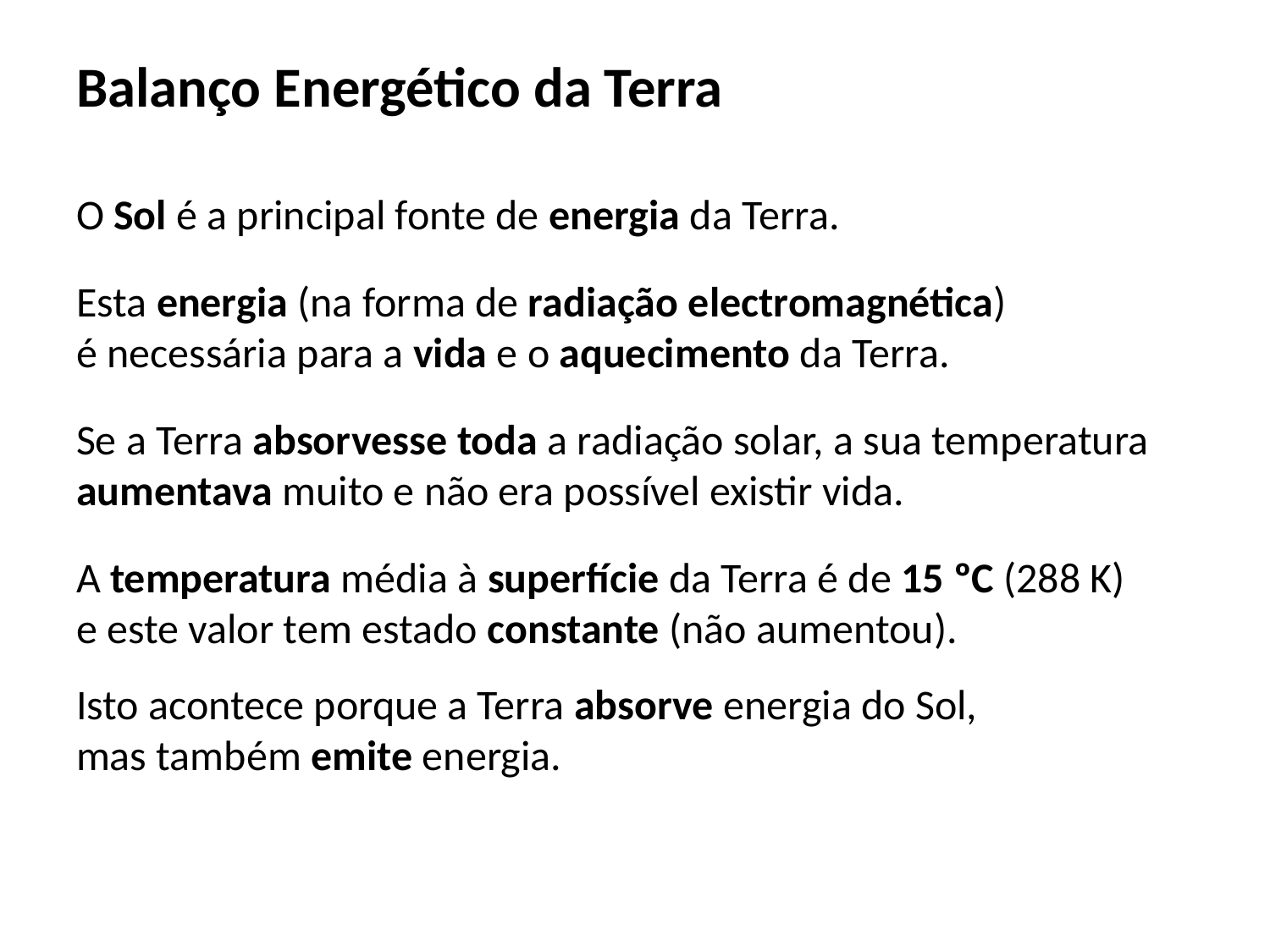

Balanço Energético da Terra
O Sol é a principal fonte de energia da Terra.
Esta energia (na forma de radiação electromagnética)
é necessária para a vida e o aquecimento da Terra.
Se a Terra absorvesse toda a radiação solar, a sua temperatura aumentava muito e não era possível existir vida.
A temperatura média à superfície da Terra é de 15 ºC (288 K)
e este valor tem estado constante (não aumentou).
Isto acontece porque a Terra absorve energia do Sol,
mas também emite energia.